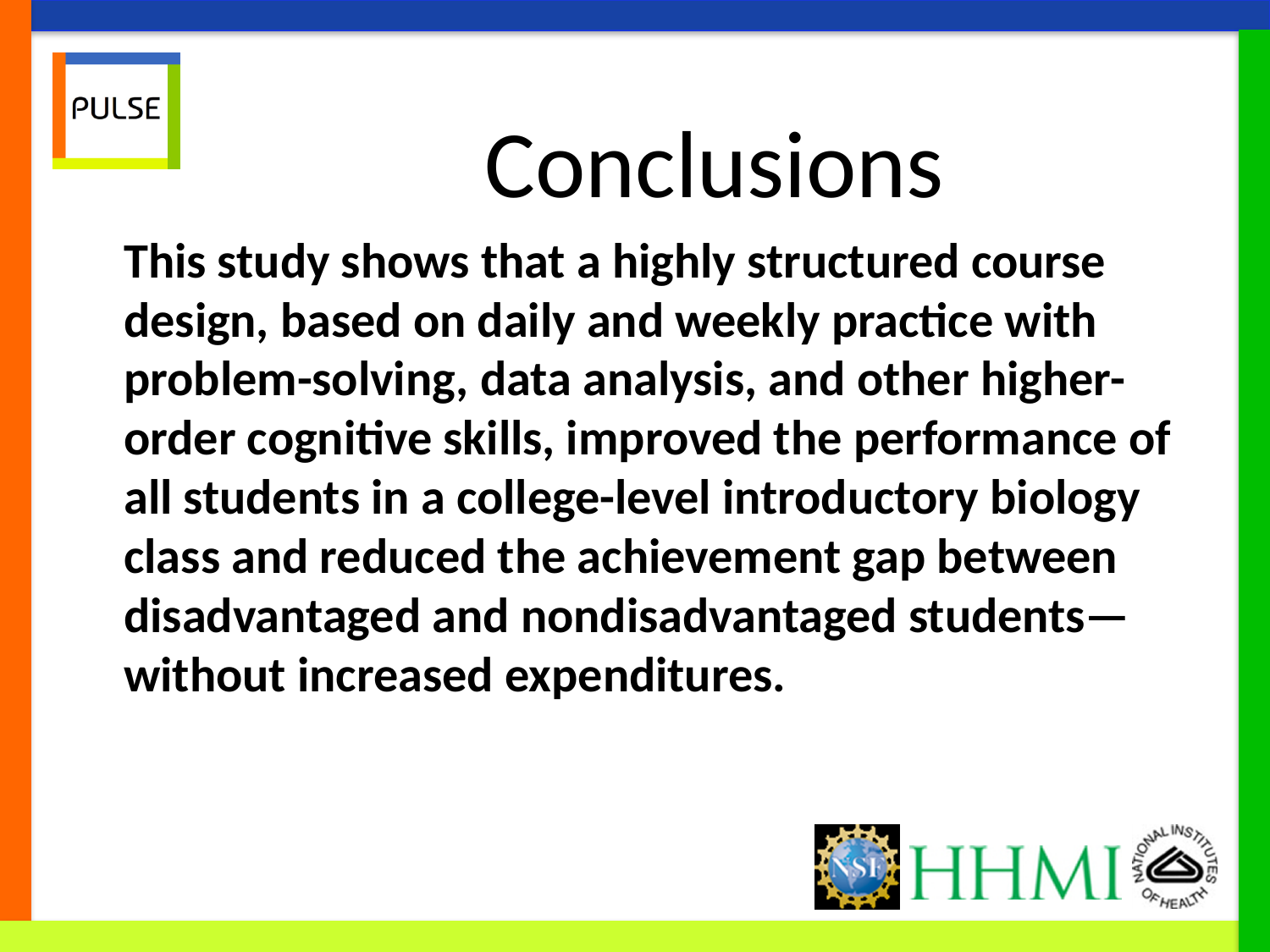

# Conclusions
	This study shows that a highly structured course design, based on daily and weekly practice with problem-solving, data analysis, and other higher-order cognitive skills, improved the performance of all students in a college-level introductory biology class and reduced the achievement gap between disadvantaged and nondisadvantaged students—without increased expenditures.